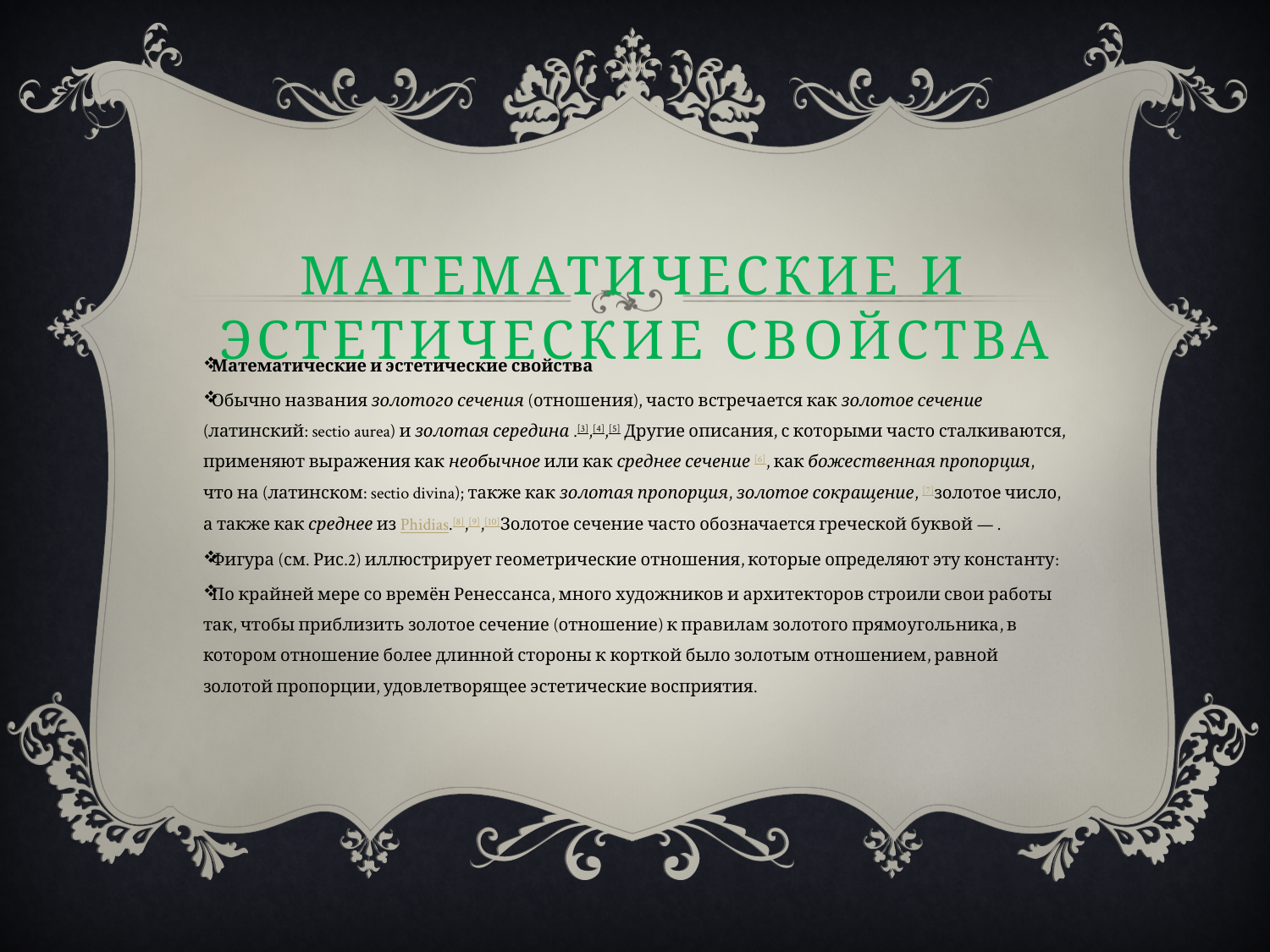

# Математические и эстетические свойства
Математические и эстетические свойства
Обычно названия золотого сечения (отношения), часто встречается как золотое сечение (латинский: sectio aurea) и золотая середина .[3],[4],[5] Другие описания, с которыми часто сталкиваются, применяют выражения как необычное или как среднее сечение [6], как божественная пропорция, что на (латинском: sectio divina); также как золотая пропорция, золотое сокращение, [7]золотое число, а также как среднее из Phidias.[8],[9],[10]Золотое сечение часто обозначается греческой буквой — .
Фигура (см. Рис.2) иллюстрирует геометрические отношения, которые определяют эту константу:
По крайней мере со времён Ренессанса, много художников и архитекторов строили свои работы так, чтобы приблизить золотое сечение (отношение) к правилам золотого прямоугольника, в котором отношение более длинной стороны к корткой было золотым отношением, равной золотой пропорции, удовлетворящее эстетические восприятия.